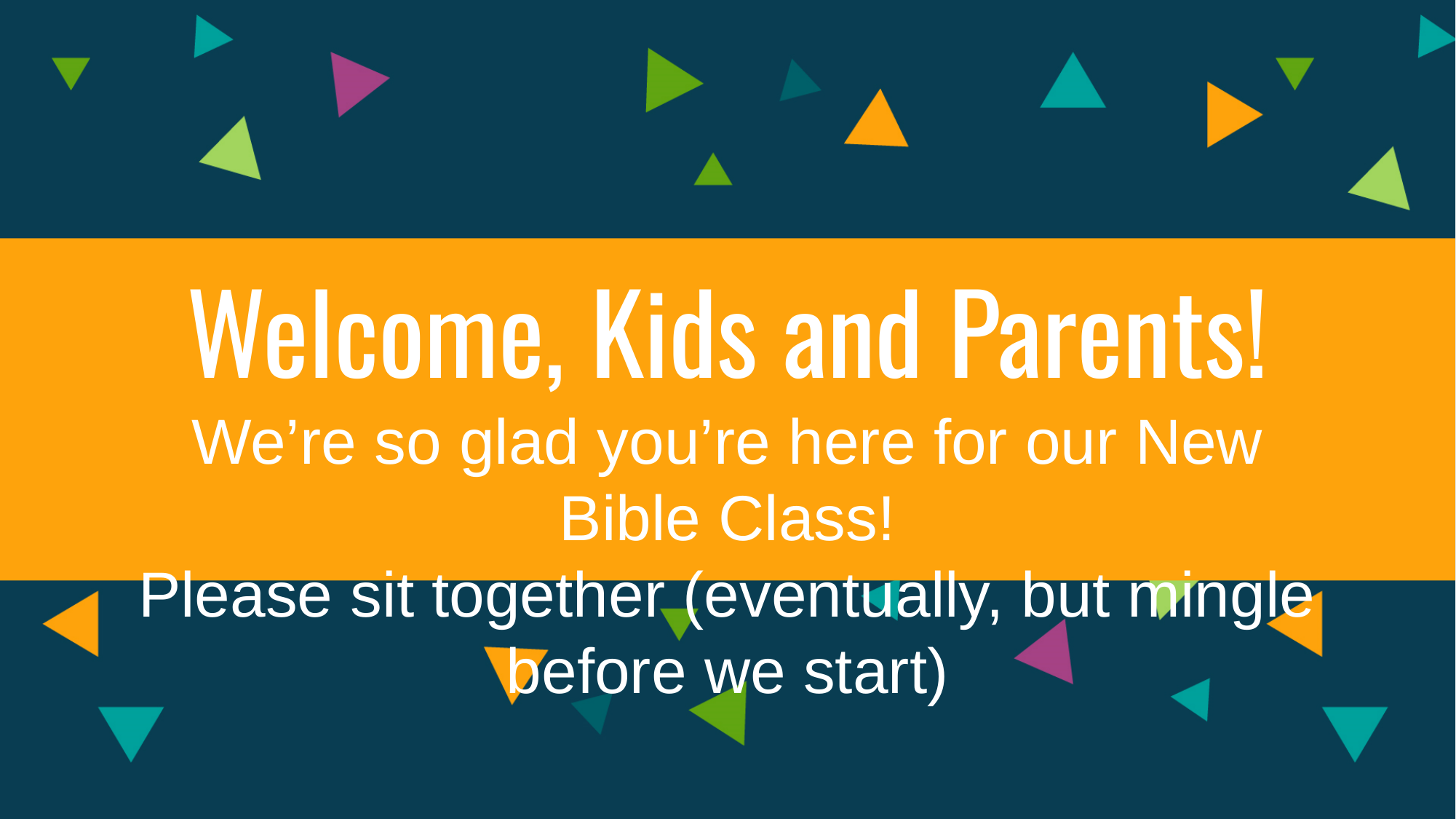

Welcome, Kids and Parents!
We’re so glad you’re here for our New Bible Class!
Please sit together (eventually, but mingle before we start)